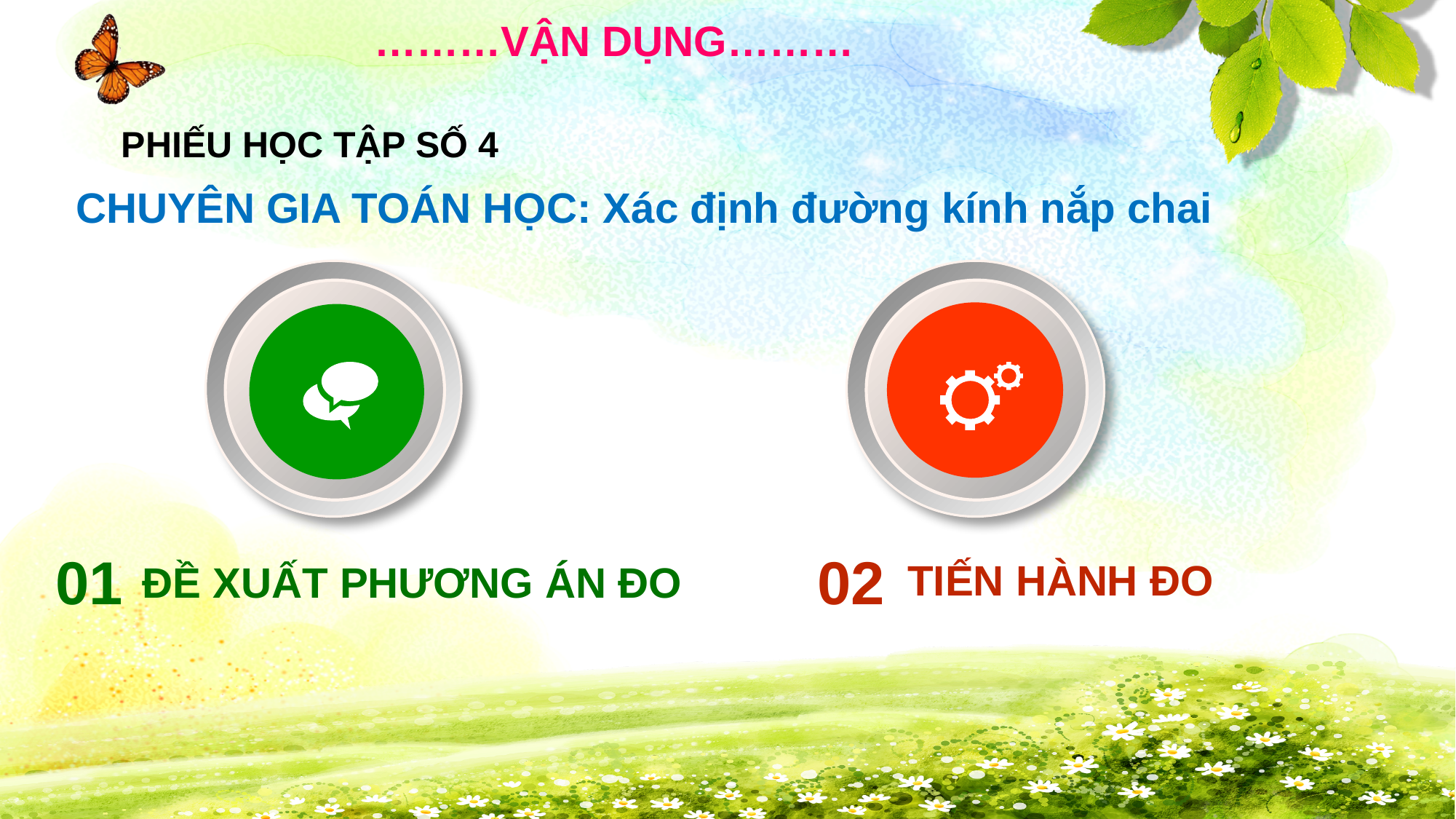

………VẬN DỤNG………
PHIẾU HỌC TẬP SỐ 4
CHUYÊN GIA TOÁN HỌC: Xác định đường kính nắp chai

01
02
TIẾN HÀNH ĐO
ĐỀ XUẤT PHƯƠNG ÁN ĐO